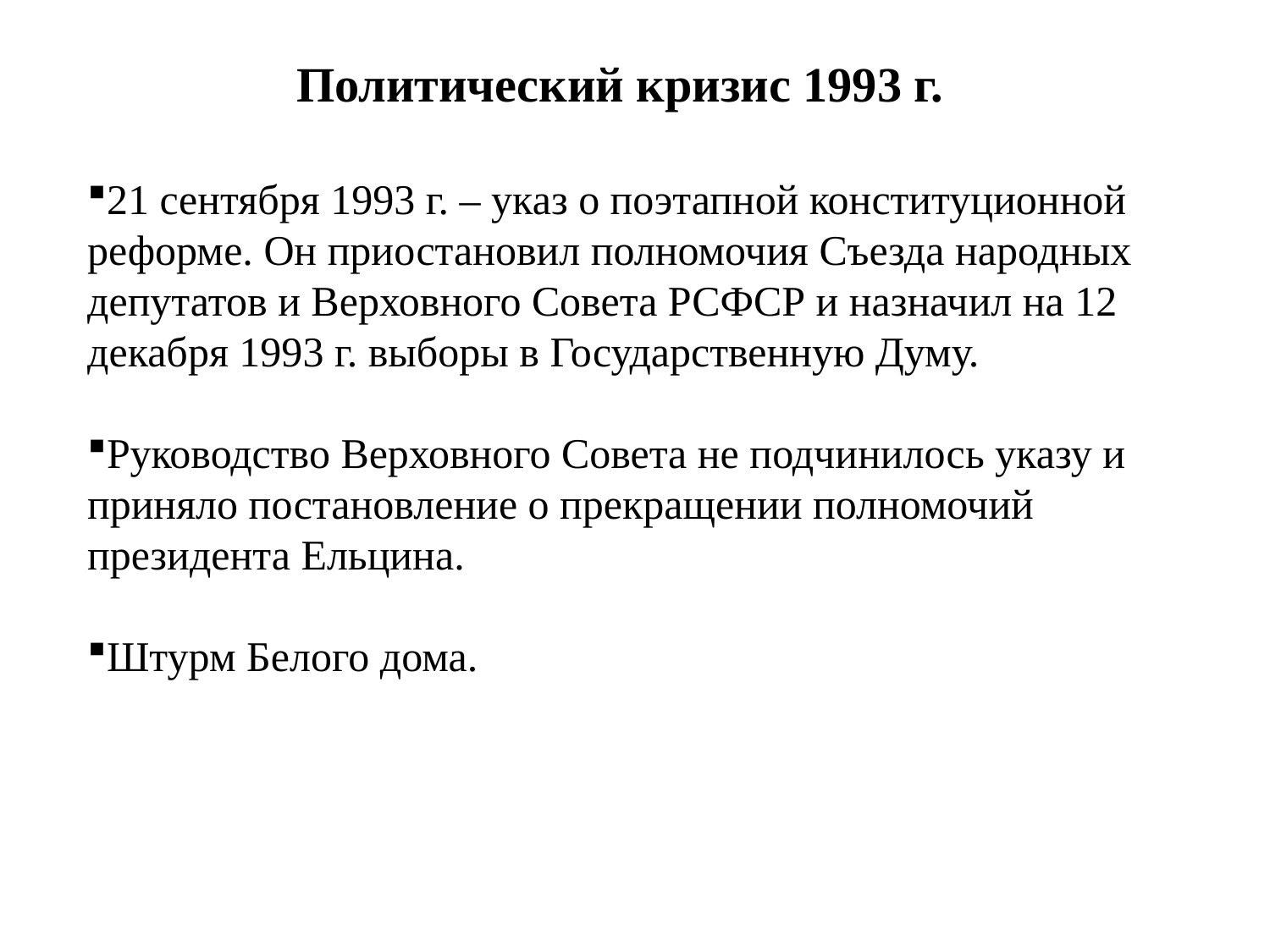

Политический кризис 1993 г.
21 сентября 1993 г. – указ о поэтапной конституционной реформе. Он приостановил полномочия Съезда народных депутатов и Верховного Совета РСФСР и назначил на 12 декабря 1993 г. выборы в Государственную Думу.

Руководство Верховного Совета не подчинилось указу и приняло постановление о прекращении полномочий президента Ельцина.

Штурм Белого дома.